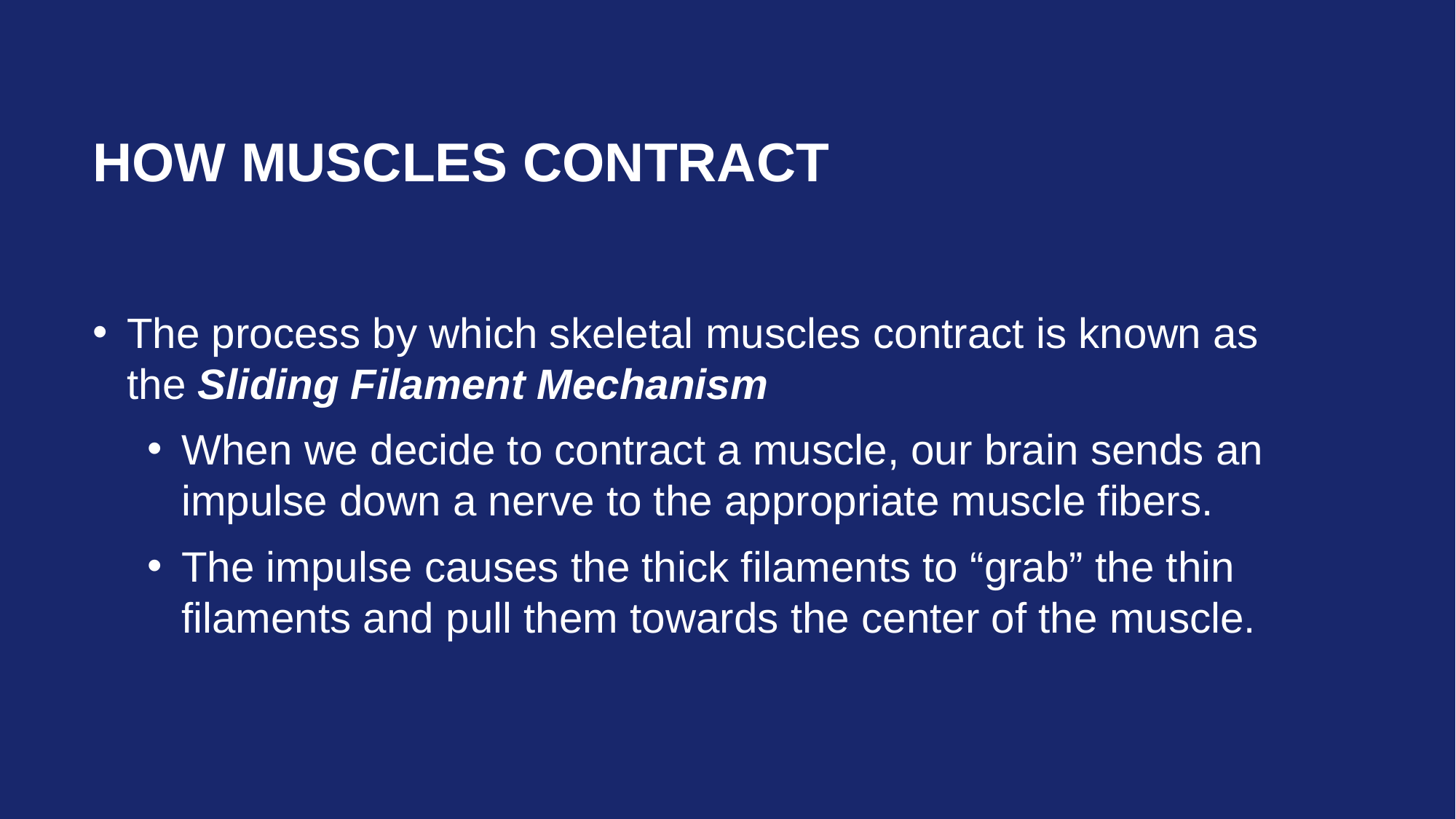

# How Muscles Contract
The process by which skeletal muscles contract is known as the Sliding Filament Mechanism
When we decide to contract a muscle, our brain sends an impulse down a nerve to the appropriate muscle fibers.
The impulse causes the thick filaments to “grab” the thin filaments and pull them towards the center of the muscle.